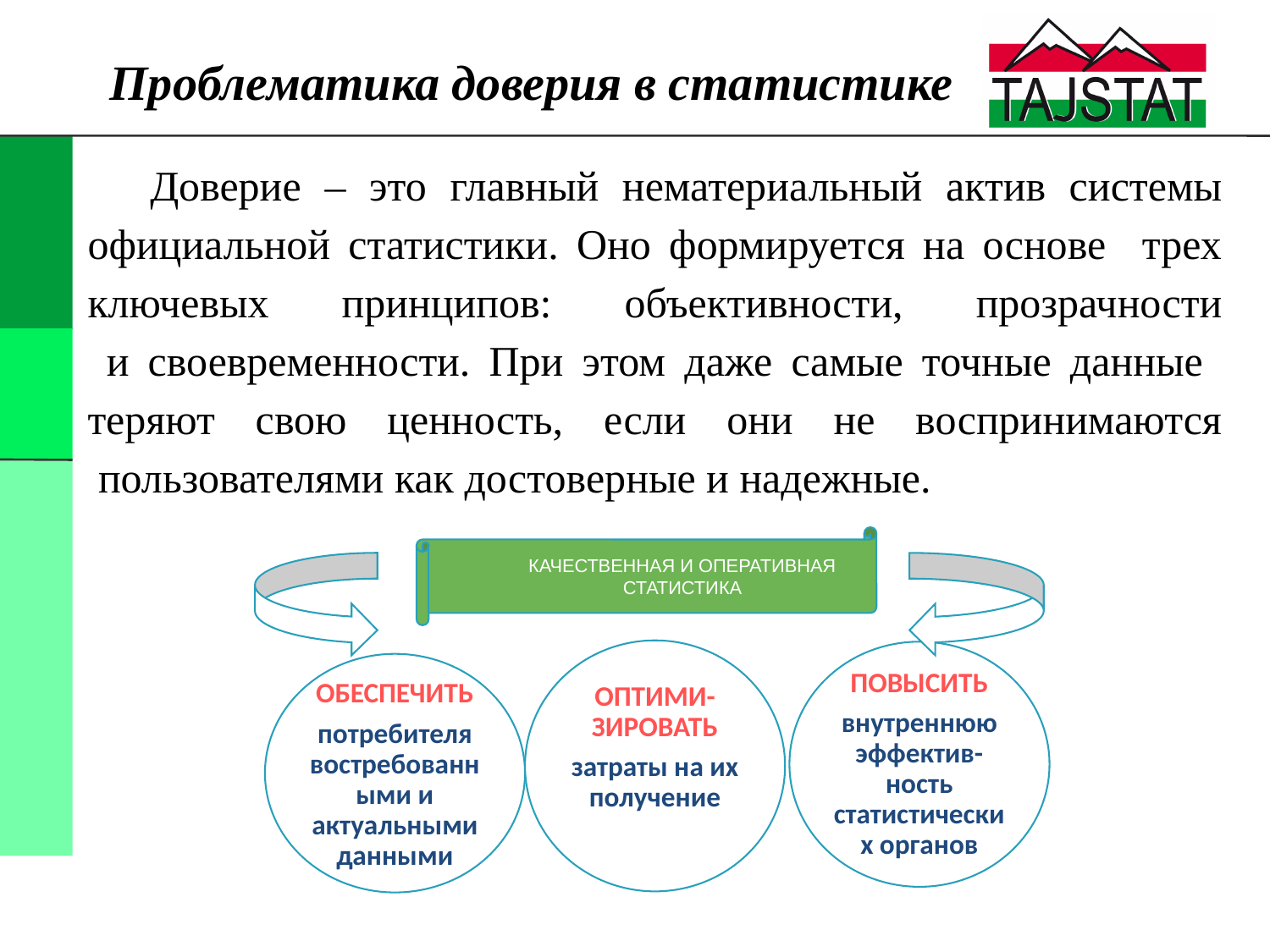

Проблематика доверия в статистике
Доверие – это главный нематериальный актив системы официальной статистики. Оно формируется на основе  трех ключевых принципов: объективности, прозрачности
 и своевременности. При этом даже самые точные данные
теряют свою ценность, если они не воспринимаются
 пользователями как достоверные и надежные.

КАЧЕСТВЕННАЯ И ОПЕРАТИВНАЯ
 СТАТИСТИКА

ОБЕСПЕЧИТЬ
потребителя востребованными и актуальными данными

ОПТИМИ-ЗИРОВАТЬ
затраты на их получение

ПОВЫСИТЬ
внутреннюю эффектив-ность статистических органов